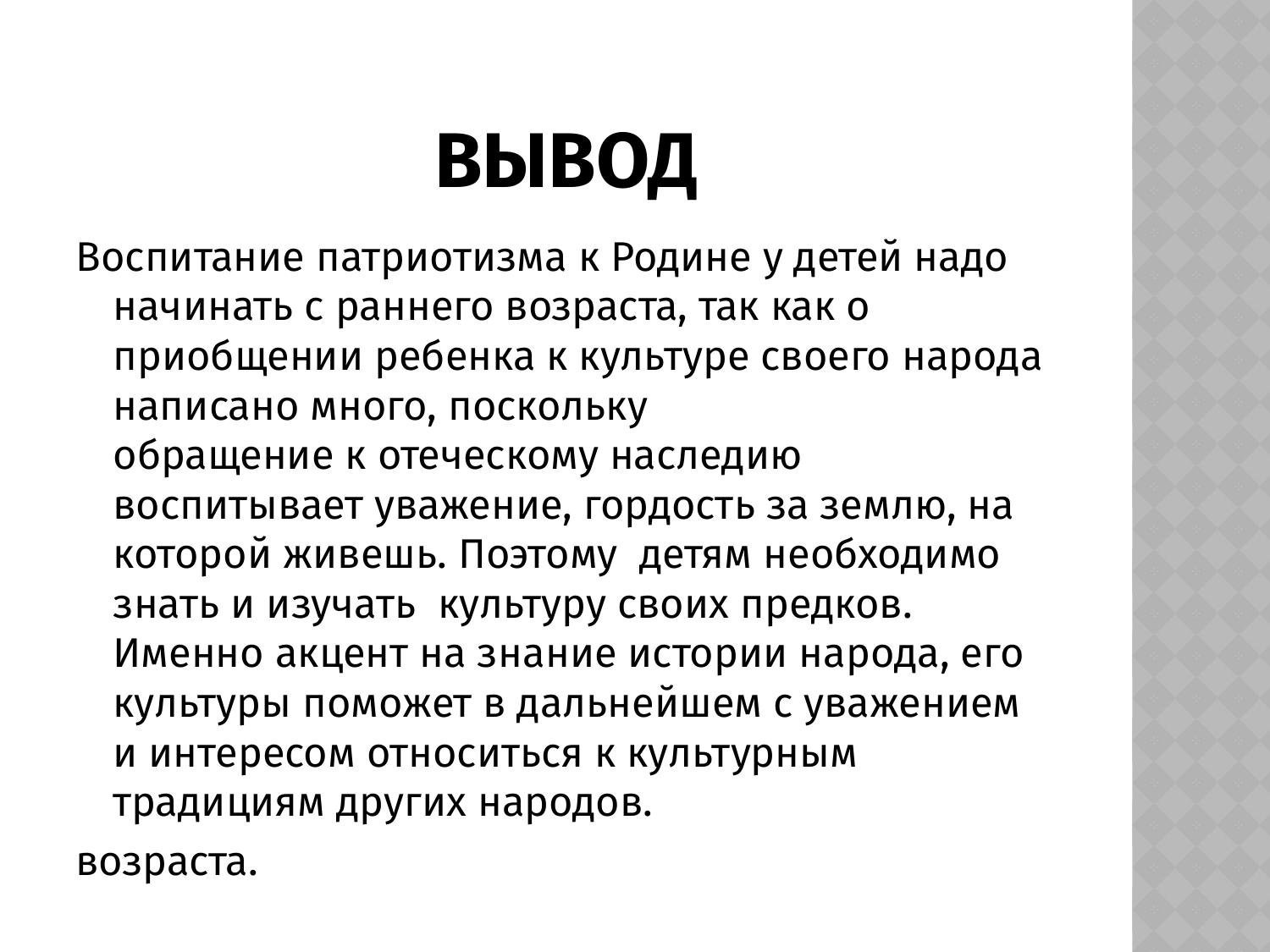

# вывод
Воспитание патриотизма к Родине у детей надо начинать с раннего возраста, так как о приобщении ребенка к культуре своего народа написано много, поскольку  обращение к отеческому наследию воспитывает уважение, гордость за землю, на которой живешь. Поэтому  детям необходимо знать и изучать  культуру своих предков. Именно акцент на знание истории народа, его культуры поможет в дальнейшем с уважением и интересом относиться к культурным традициям других народов.
возраста.